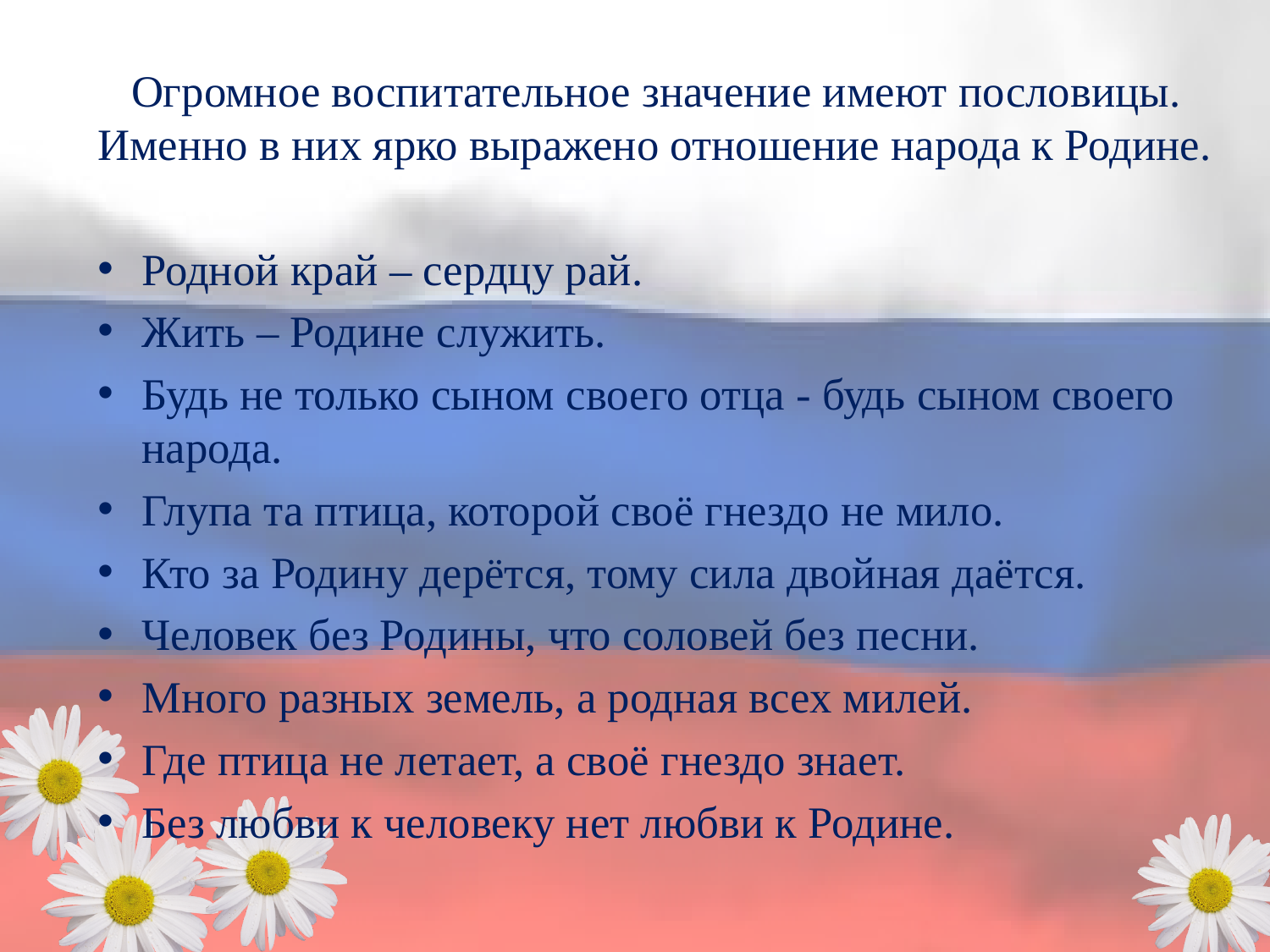

Огромное воспитательное значение имеют пословицы. Именно в них ярко выражено отношение народа к Родине.

Родной край – сердцу рай.
Жить – Родине служить.
Будь не только сыном своего отца - будь сыном своего народа.
Глупа та птица, которой своё гнездо не мило.
Кто за Родину дерётся, тому сила двойная даётся.
Человек без Родины, что соловей без песни.
Много разных земель, а родная всех милей.
Где птица не летает, а своё гнездо знает.
Без любви к человеку нет любви к Родине.